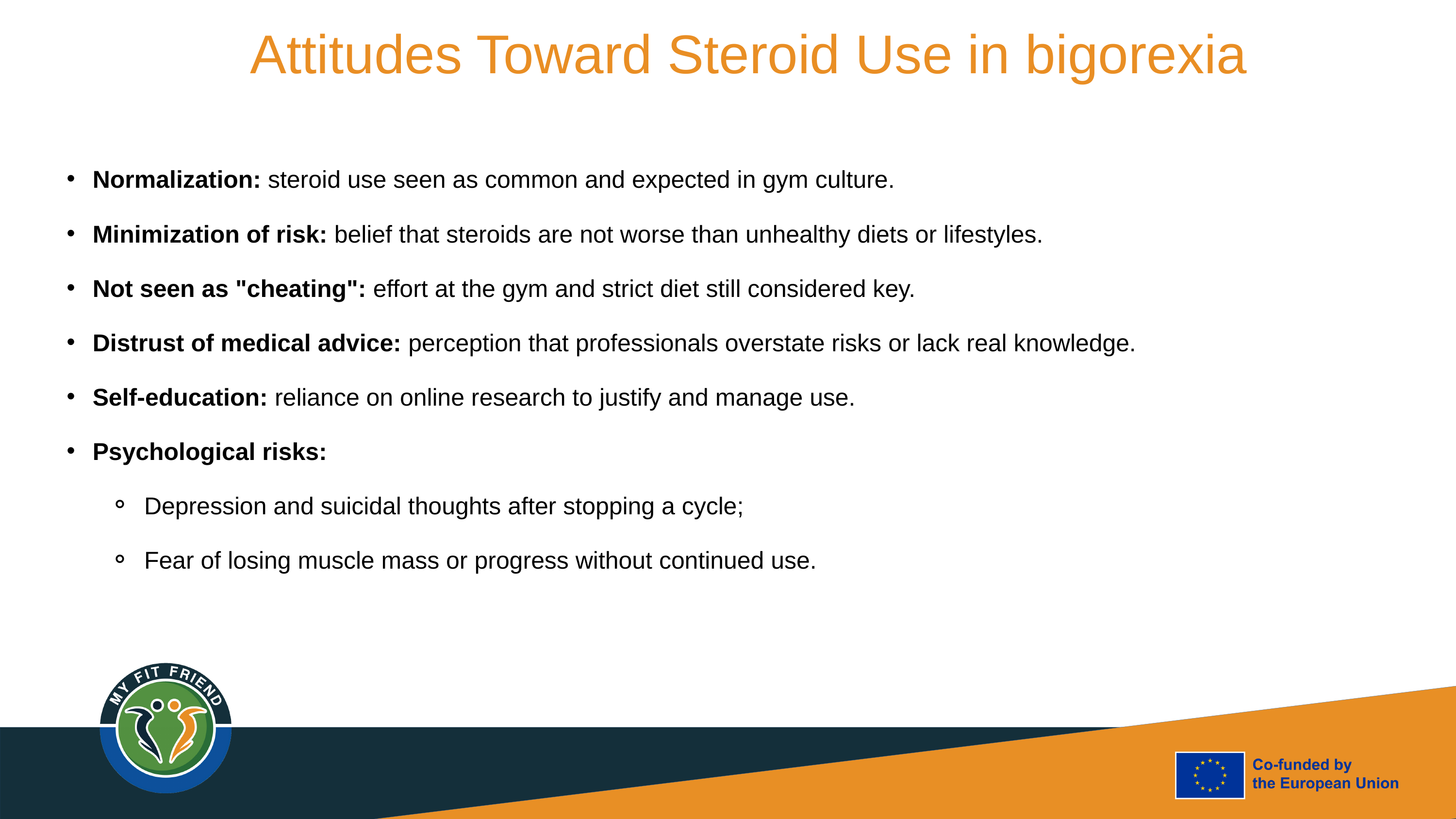

Attitudes Toward Steroid Use in bigorexia

Normalization: steroid use seen as common and expected in gym culture.
Minimization of risk: belief that steroids are not worse than unhealthy diets or lifestyles.
Not seen as "cheating": effort at the gym and strict diet still considered key.
Distrust of medical advice: perception that professionals overstate risks or lack real knowledge.
Self-education: reliance on online research to justify and manage use.
Psychological risks:
Depression and suicidal thoughts after stopping a cycle;
Fear of losing muscle mass or progress without continued use.